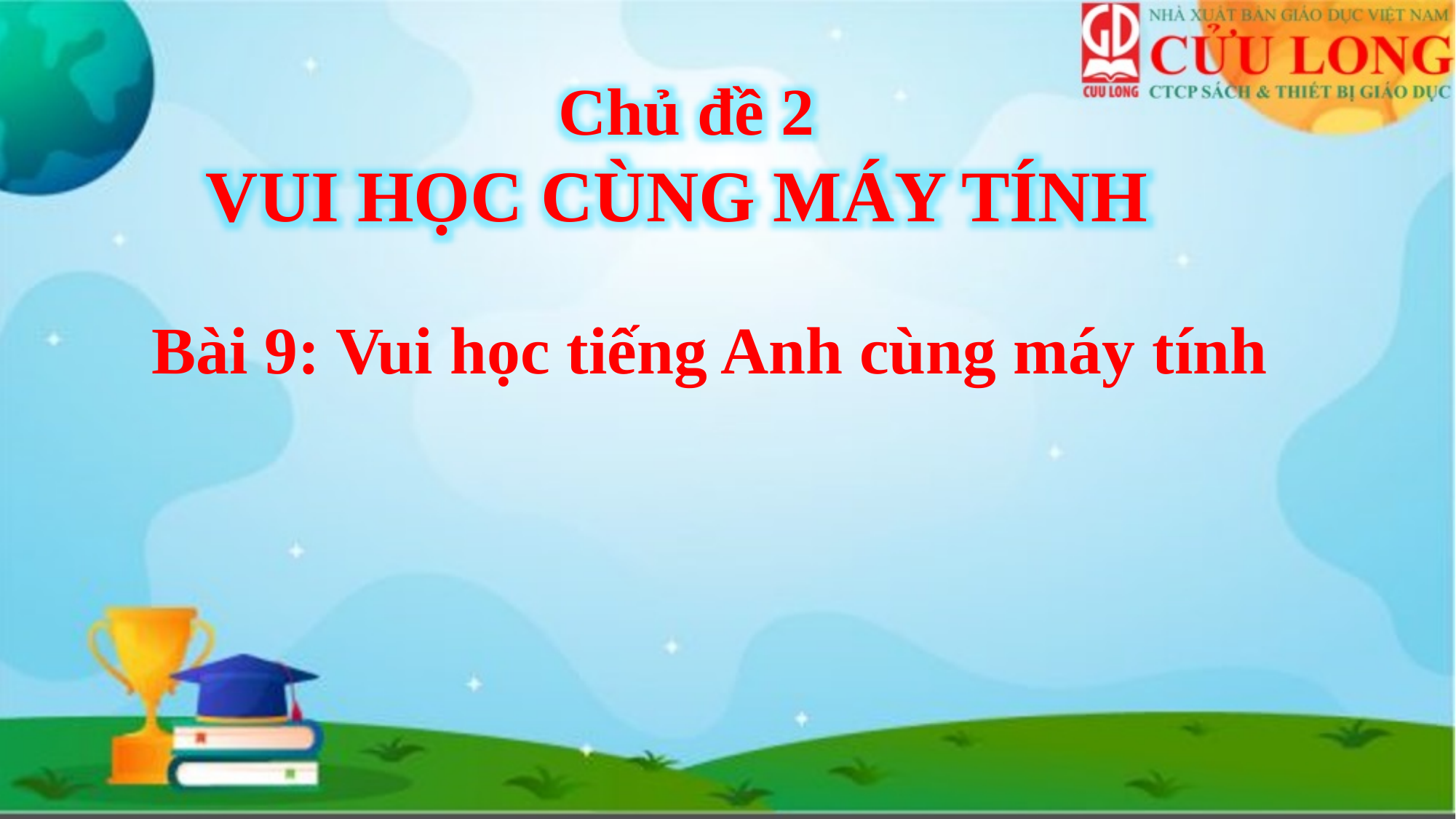

Chủ đề 2
VUI HỌC CÙNG MÁY TÍNH
Bài 9: Vui học tiếng Anh cùng máy tính